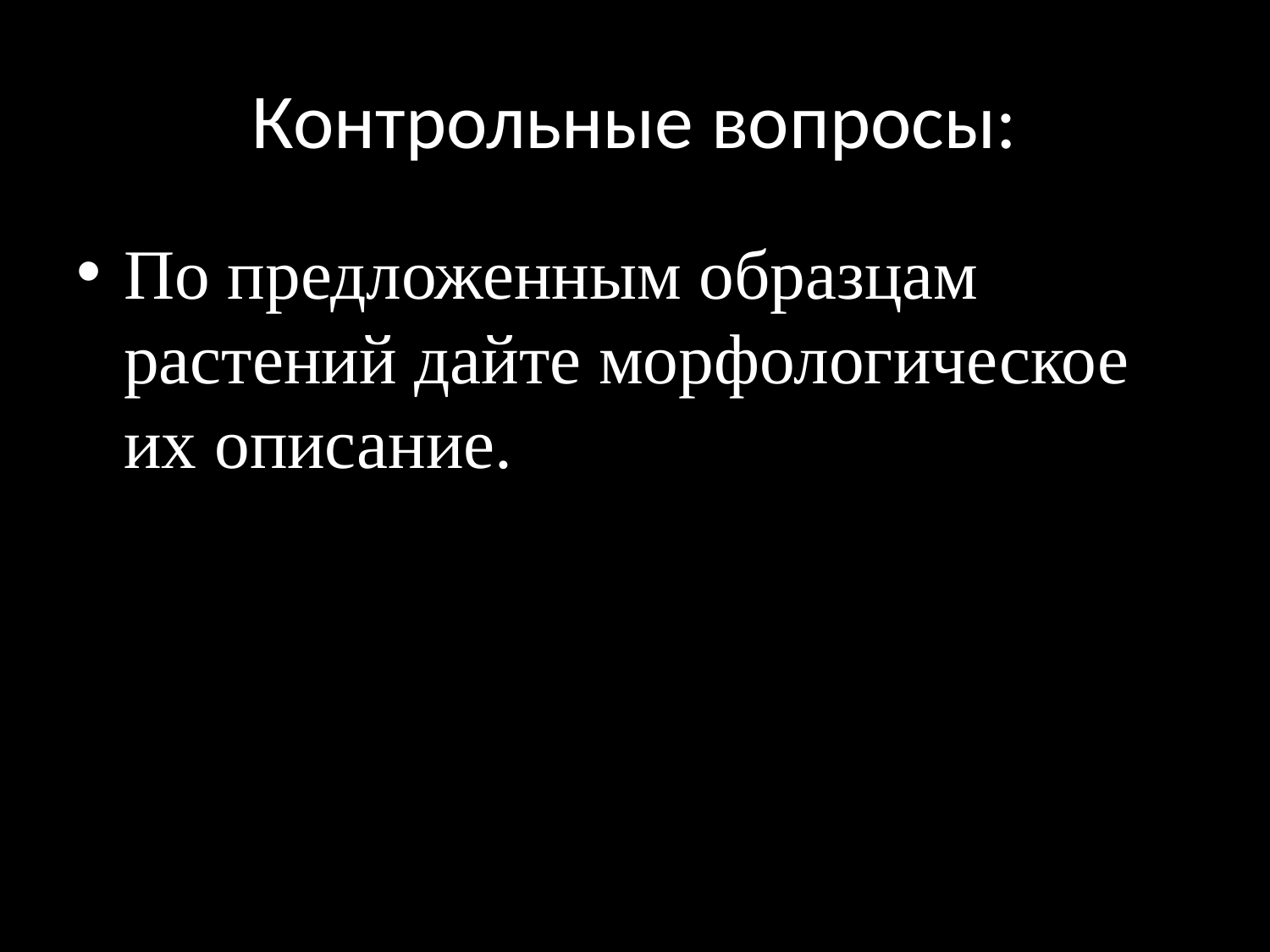

# Контрольные вопросы:
По предложенным образцам растений дайте морфологическое их описание.